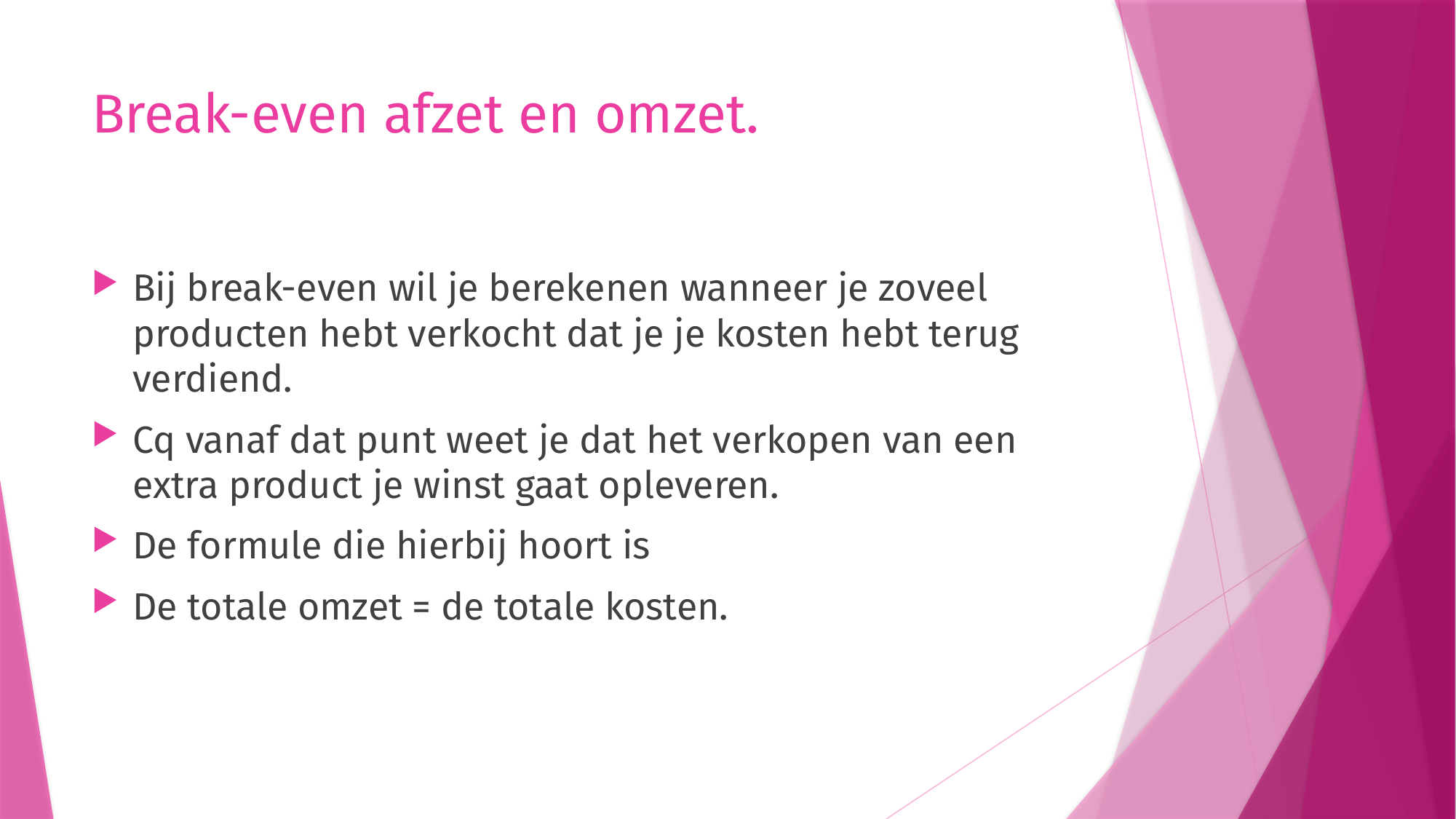

# Break-even afzet en omzet.
Bij break-even wil je berekenen wanneer je zoveel producten hebt verkocht dat je je kosten hebt terug verdiend.
Cq vanaf dat punt weet je dat het verkopen van een extra product je winst gaat opleveren.
De formule die hierbij hoort is
De totale omzet = de totale kosten.